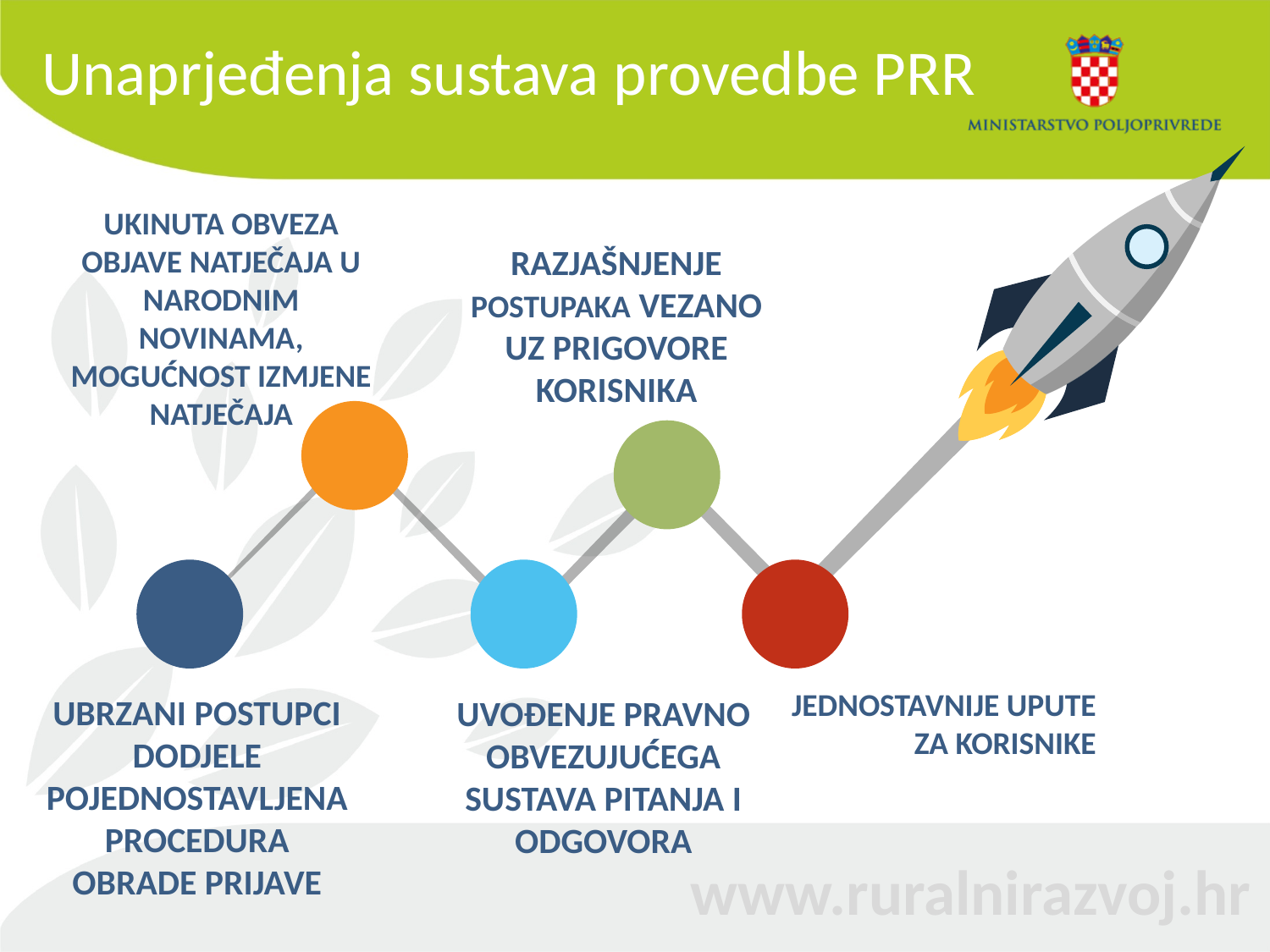

# Unaprjeđenja sustava provedbe PRR

ukinuta obveza objave Natječaja u Narodnim novinama, mogućnost izmjene natječaja

razjašnjenje postupaka vezano uz prigovore korisnika
jednostavnije upute za korisnike
ubrzani postupci dodjele pojednostavljena procedura obrade prijave
uvođenje pravno obvezujućega sustava pitanja i odgovora